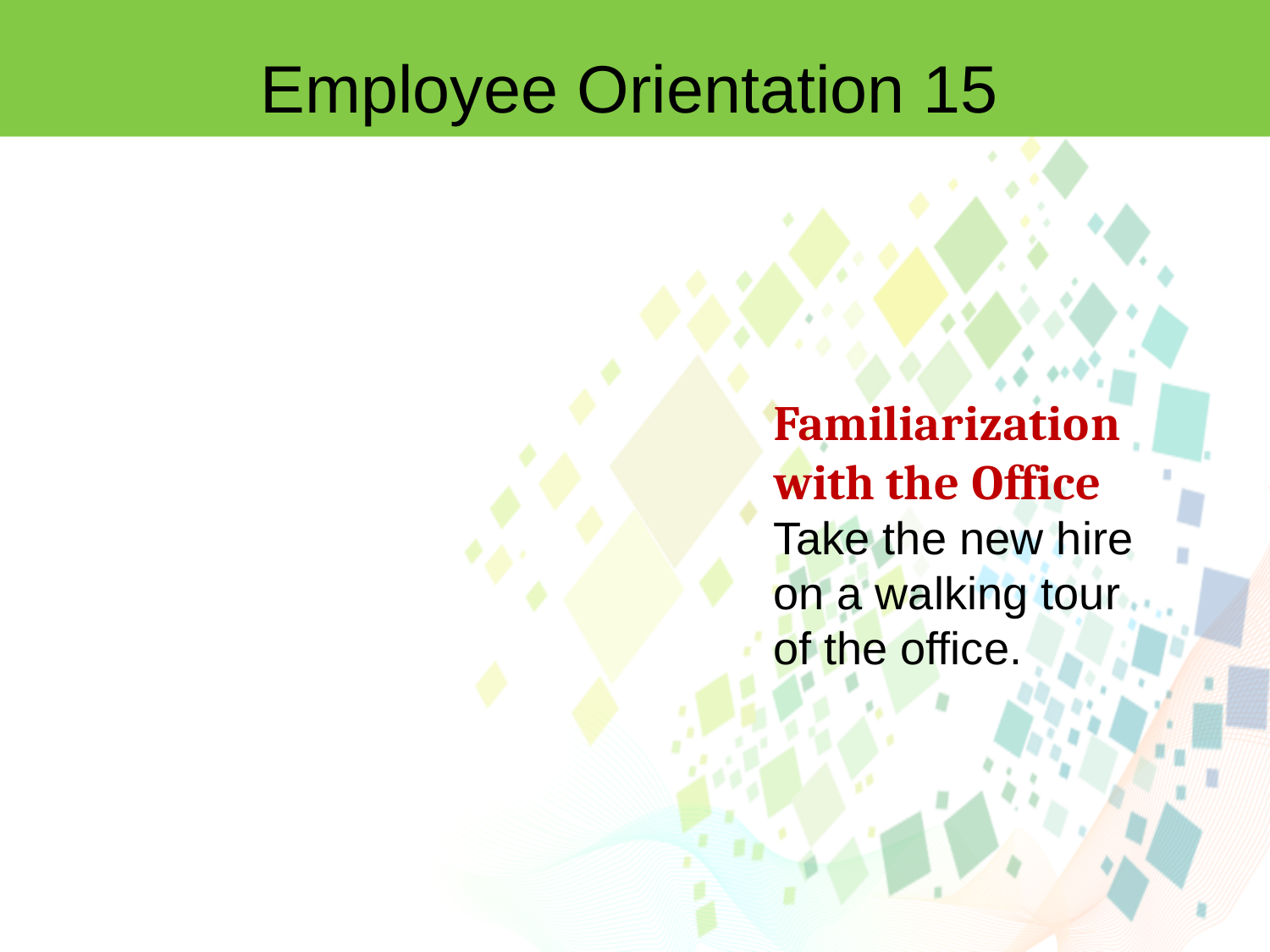

Employee Orientation 15
Familiarization with the Office
Take the new hire on a walking tour of the office.